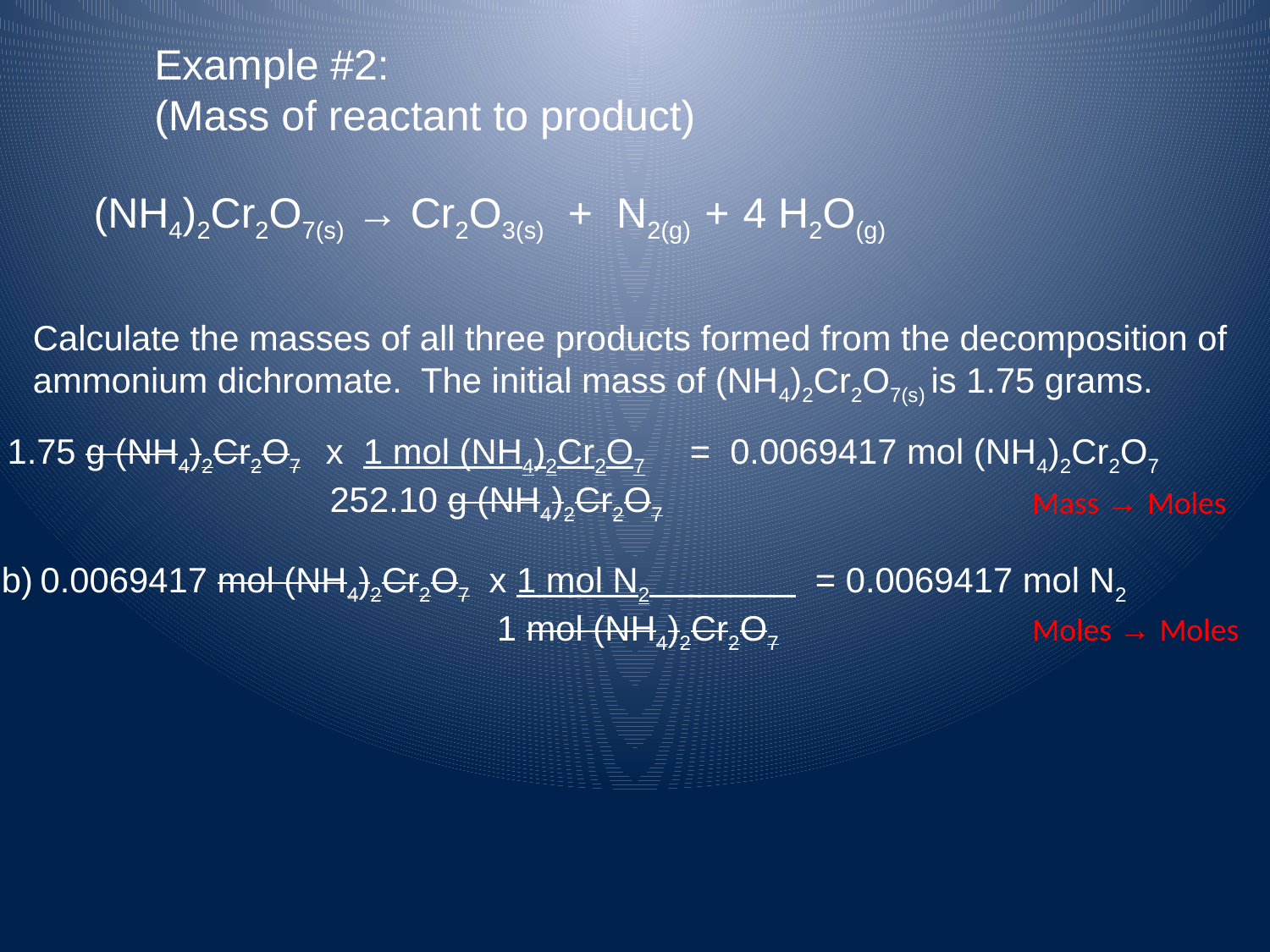

Example #2:
(Mass of reactant to product)
(NH4)2Cr2O7(s) → Cr2O3(s)  +  N2(g)  +  4 H2O(g)
Calculate the masses of all three products formed from the decomposition of
ammonium dichromate.  The initial mass of (NH4)2Cr2O7(s) is 1.75 grams.
1.75 g (NH4)2Cr2O7   x  1 mol (NH4)2Cr2O7     =  0.0069417 mol (NH4)2Cr2O7
		            252.10 g (NH4)2Cr2O7
Mass → Moles
b) 0.0069417 mol (NH4)2Cr2O7  x 1 mol N2                 = 0.0069417 mol N2
                    1 mol (NH4)2Cr2O7
Moles → Moles